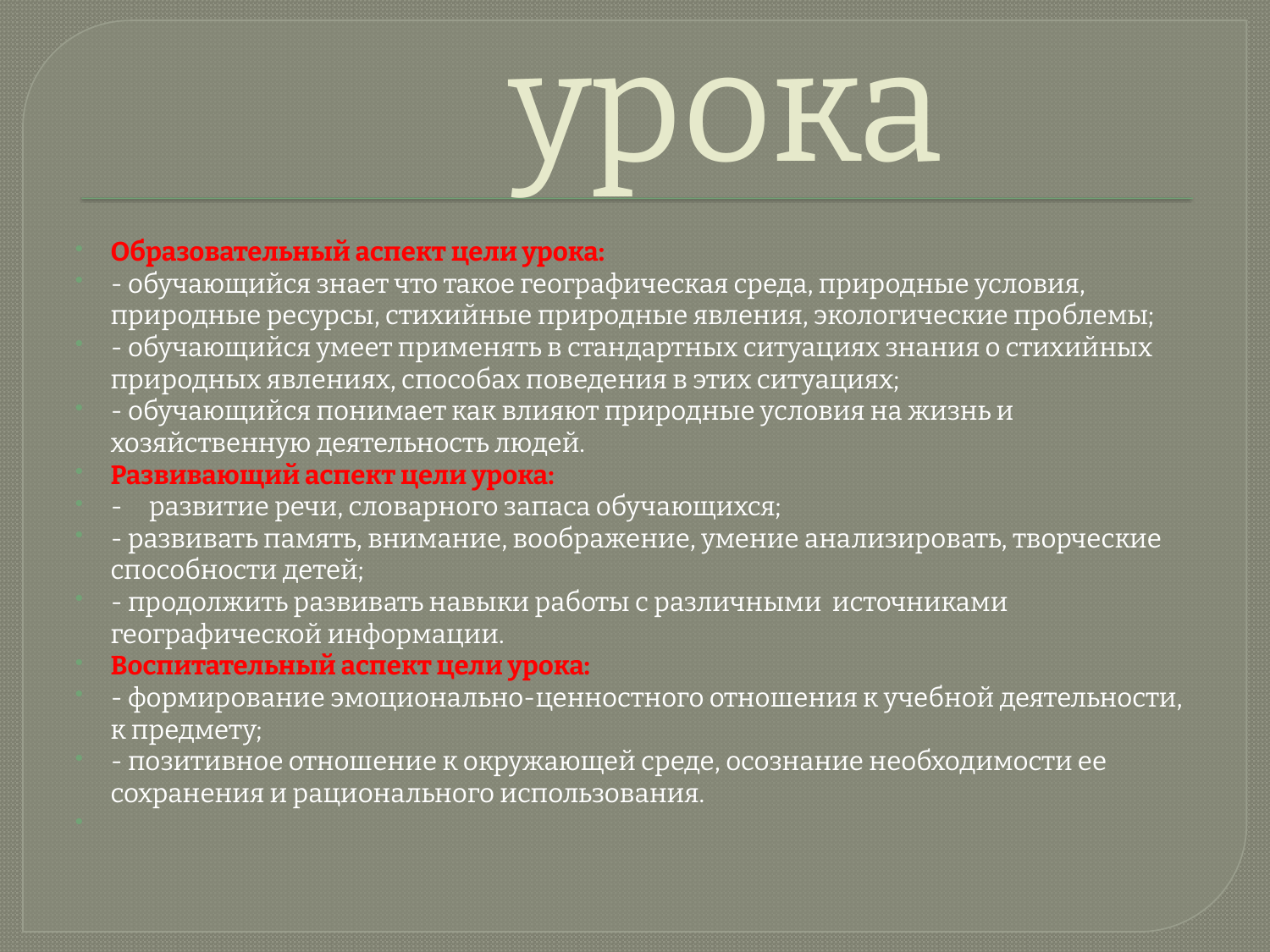

# Задачи  урока
Образовательный аспект цели урока:
- обучающийся знает что такое географическая среда, природные условия, природные ресурсы, стихийные природные явления, экологические проблемы;
- обучающийся умеет применять в стандартных ситуациях знания о стихийных природных явлениях, способах поведения в этих ситуациях;
- обучающийся понимает как влияют природные условия на жизнь и хозяйственную деятельность людей.
Развивающий аспект цели урока:
-     развитие речи, словарного запаса обучающихся;
- развивать память, внимание, воображение, умение анализировать, творческие способности детей;
- продолжить развивать навыки работы с различными  источниками географической информации.
Воспитательный аспект цели урока:
- формирование эмоционально-ценностного отношения к учебной деятельности, к предмету;
- позитивное отношение к окружающей среде, осознание необходимости ее сохранения и рационального использования.